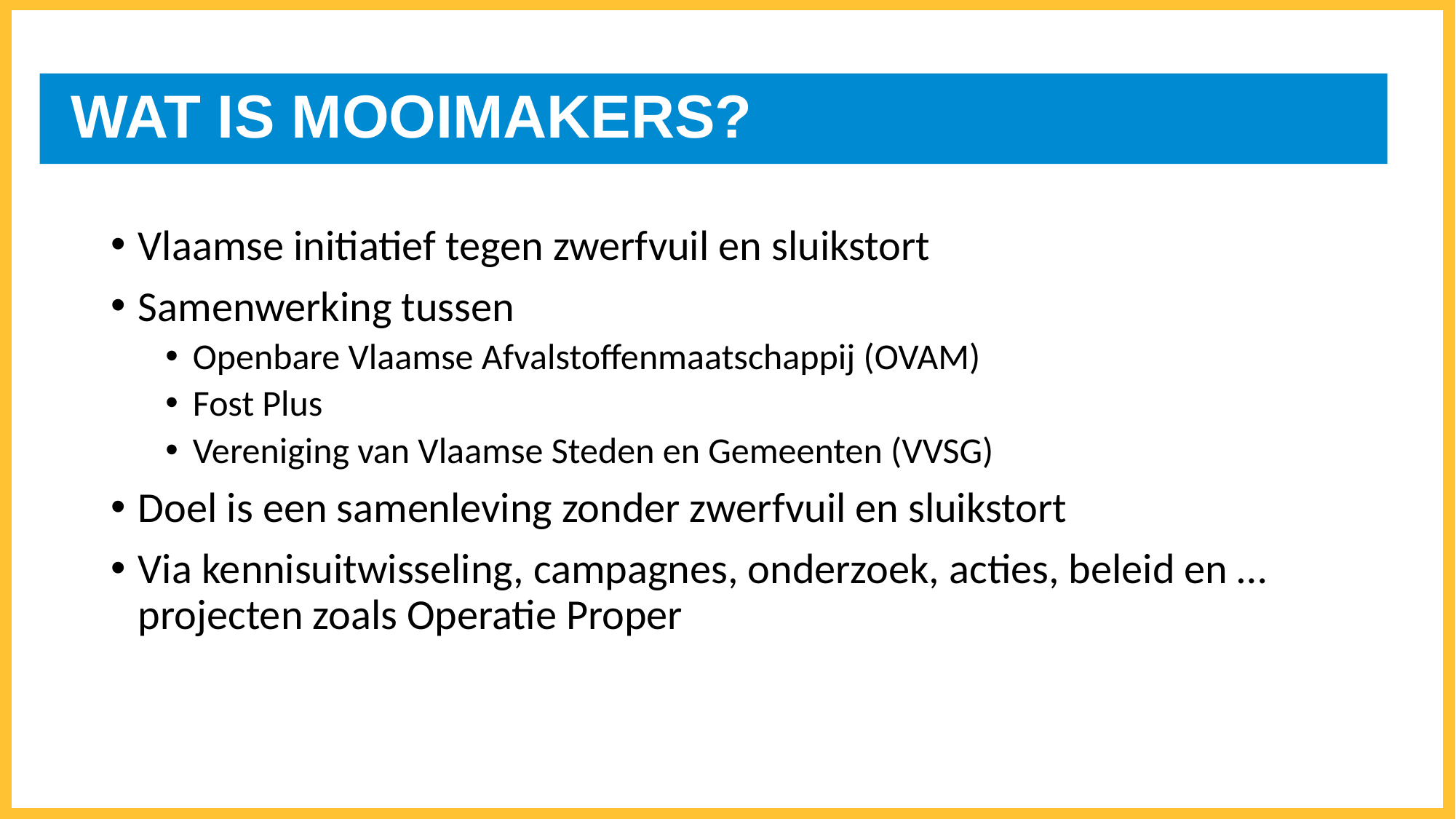

# WAT IS MOOIMAKERS?

Vlaamse initiatief tegen zwerfvuil en sluikstort
Samenwerking tussen
Openbare Vlaamse Afvalstoffenmaatschappij (OVAM)
Fost Plus
Vereniging van Vlaamse Steden en Gemeenten (VVSG)
Doel is een samenleving zonder zwerfvuil en sluikstort
Via kennisuitwisseling, campagnes, onderzoek, acties, beleid en … projecten zoals Operatie Proper